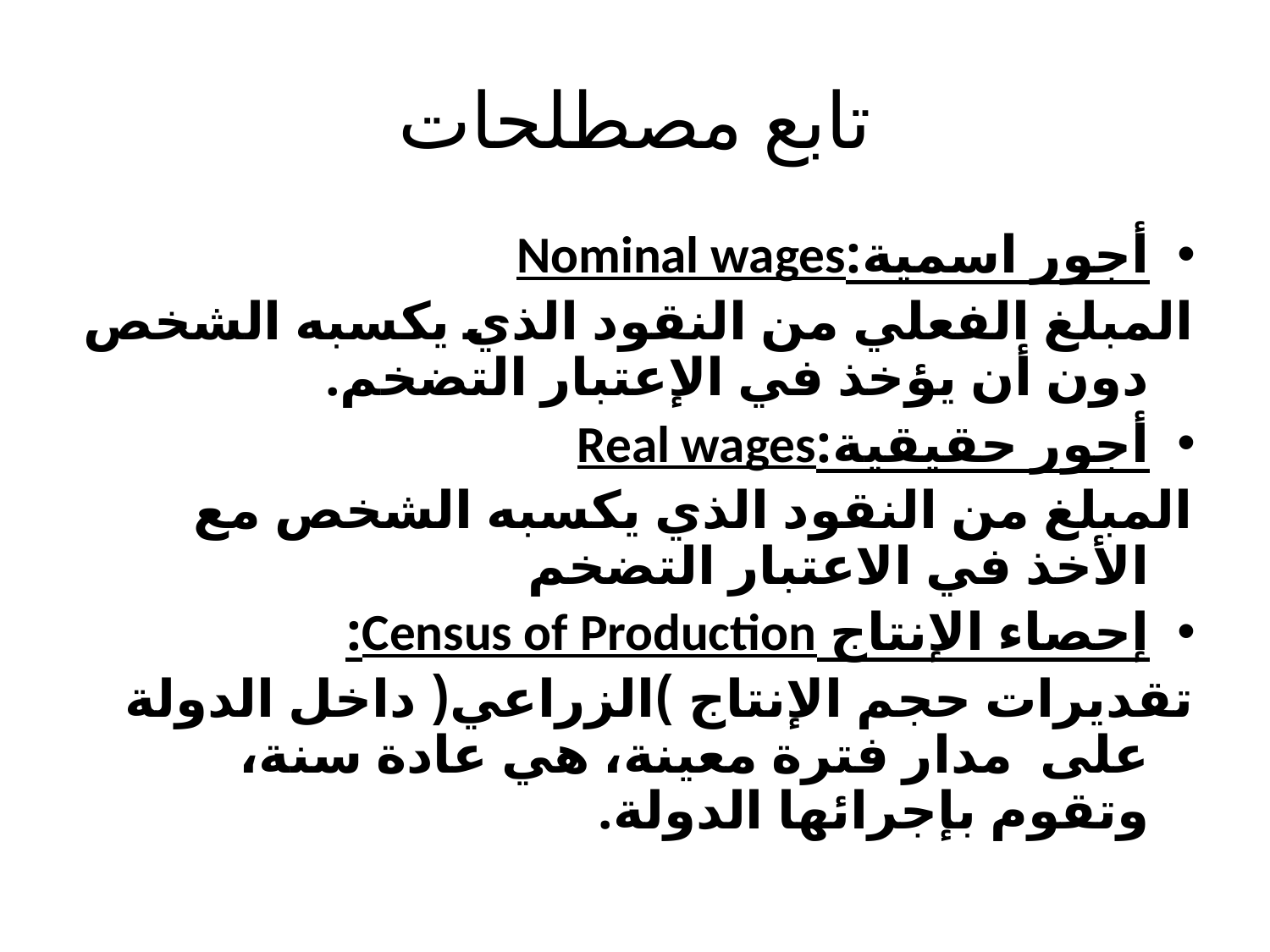

# تابع مصطلحات
أجور اسمية:Nominal wages
المبلغ الفعلي من النقود الذي يكسبه الشخص دون أن يؤخذ في الإعتبار التضخم.
أجور حقيقية:Real wages
المبلغ من النقود الذي يكسبه الشخص مع الأخذ في الاعتبار التضخم
إحصاء الإنتاج Census of Production:
	تقديرات حجم الإنتاج )الزراعي( داخل الدولة على  مدار فترة معينة، هي عادة سنة، وتقوم بإجرائها الدولة.